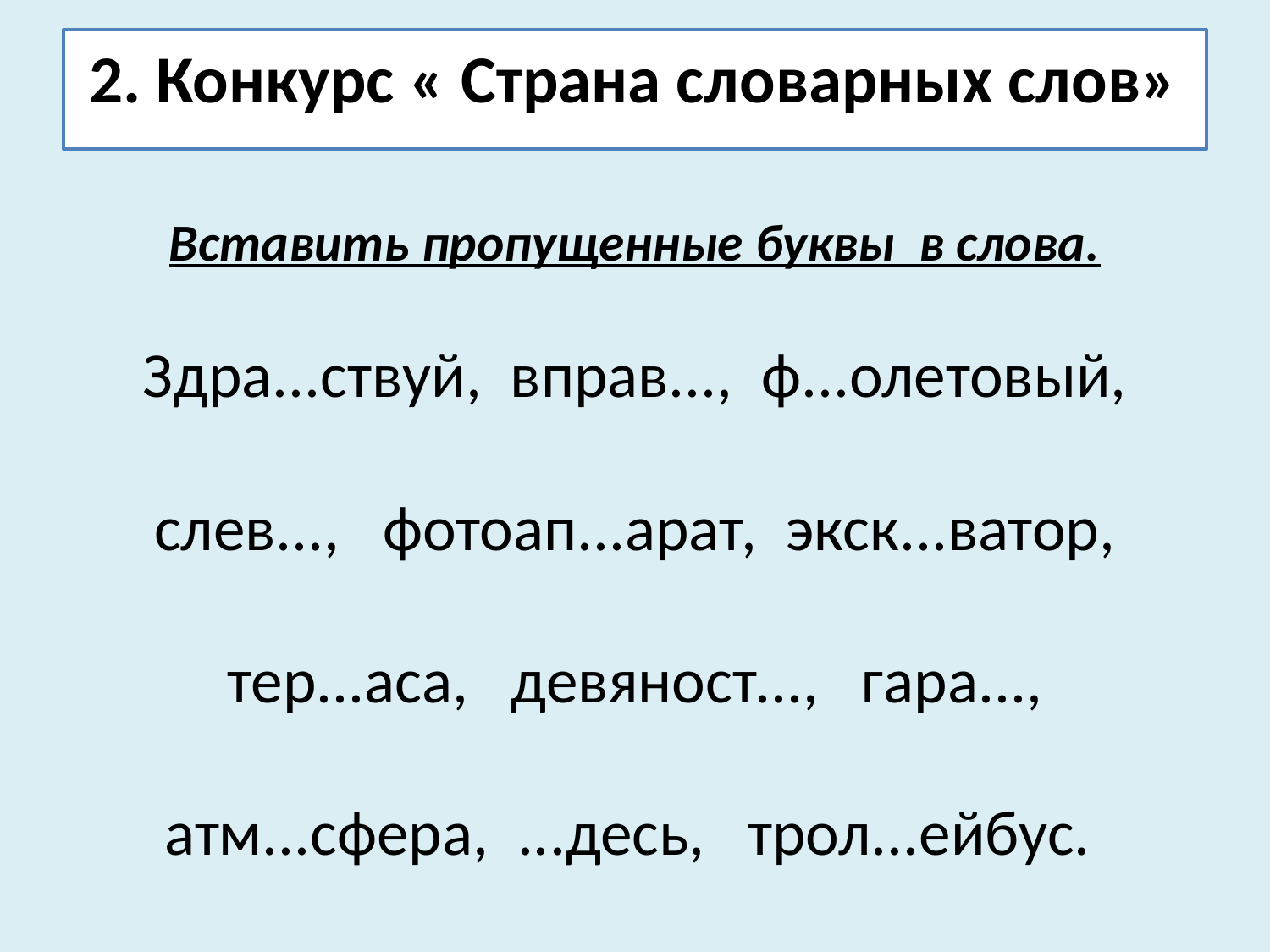

2. Конкурс « Страна словарных слов»
# Вставить пропущенные буквы  в слова. Здра...ствуй,  вправ...,  ф...олетовый, слев...,   фотоап...арат,  экск...ватор, тер...аса,   девяност...,   гара..., атм...сфера,  ...десь,   трол...ейбус.